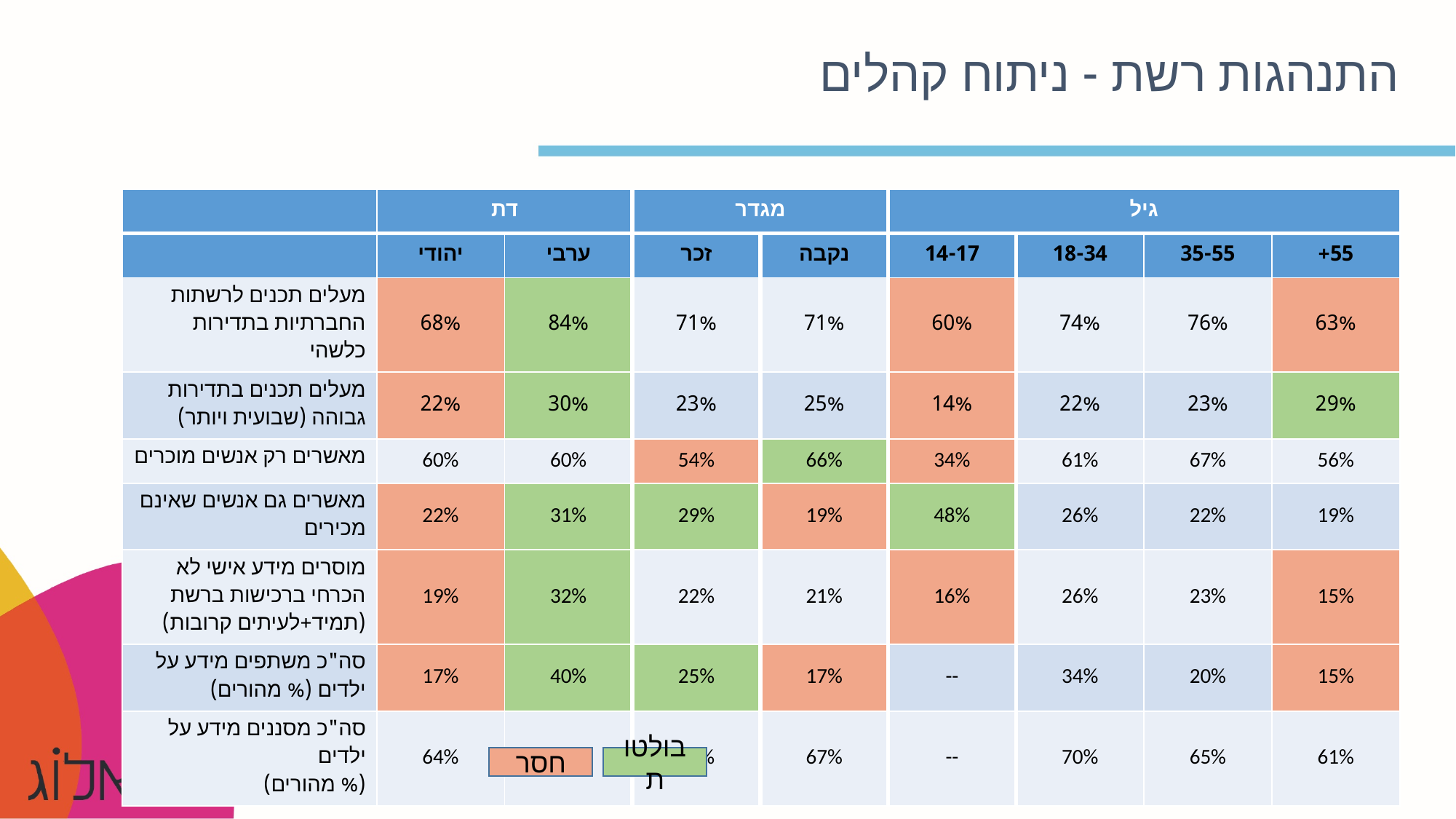

# התנהגות רשת - ניתוח קהלים
|  | דת |  | מגדר |  | גיל |  |  |  |
| --- | --- | --- | --- | --- | --- | --- | --- | --- |
|  | יהודי | ערבי | זכר | נקבה | 14-17 | 18-34 | 35-55 | 55+ |
| מעלים תכנים לרשתות החברתיות בתדירות כלשהי | 68% | 84% | 71% | 71% | 60% | 74% | 76% | 63% |
| מעלים תכנים בתדירות גבוהה (שבועית ויותר) | 22% | 30% | 23% | 25% | 14% | 22% | 23% | 29% |
| מאשרים רק אנשים מוכרים | 60% | 60% | 54% | 66% | 34% | 61% | 67% | 56% |
| מאשרים גם אנשים שאינם מכירים | 22% | 31% | 29% | 19% | 48% | 26% | 22% | 19% |
| מוסרים מידע אישי לא הכרחי ברכישות ברשת (תמיד+לעיתים קרובות) | 19% | 32% | 22% | 21% | 16% | 26% | 23% | 15% |
| סה"כ משתפים מידע על ילדים (% מהורים) | 17% | 40% | 25% | 17% | -- | 34% | 20% | 15% |
| סה"כ מסננים מידע על ילדים (% מהורים) | 64% | 66% | 62% | 67% | -- | 70% | 65% | 61% |
חסר
בולטות